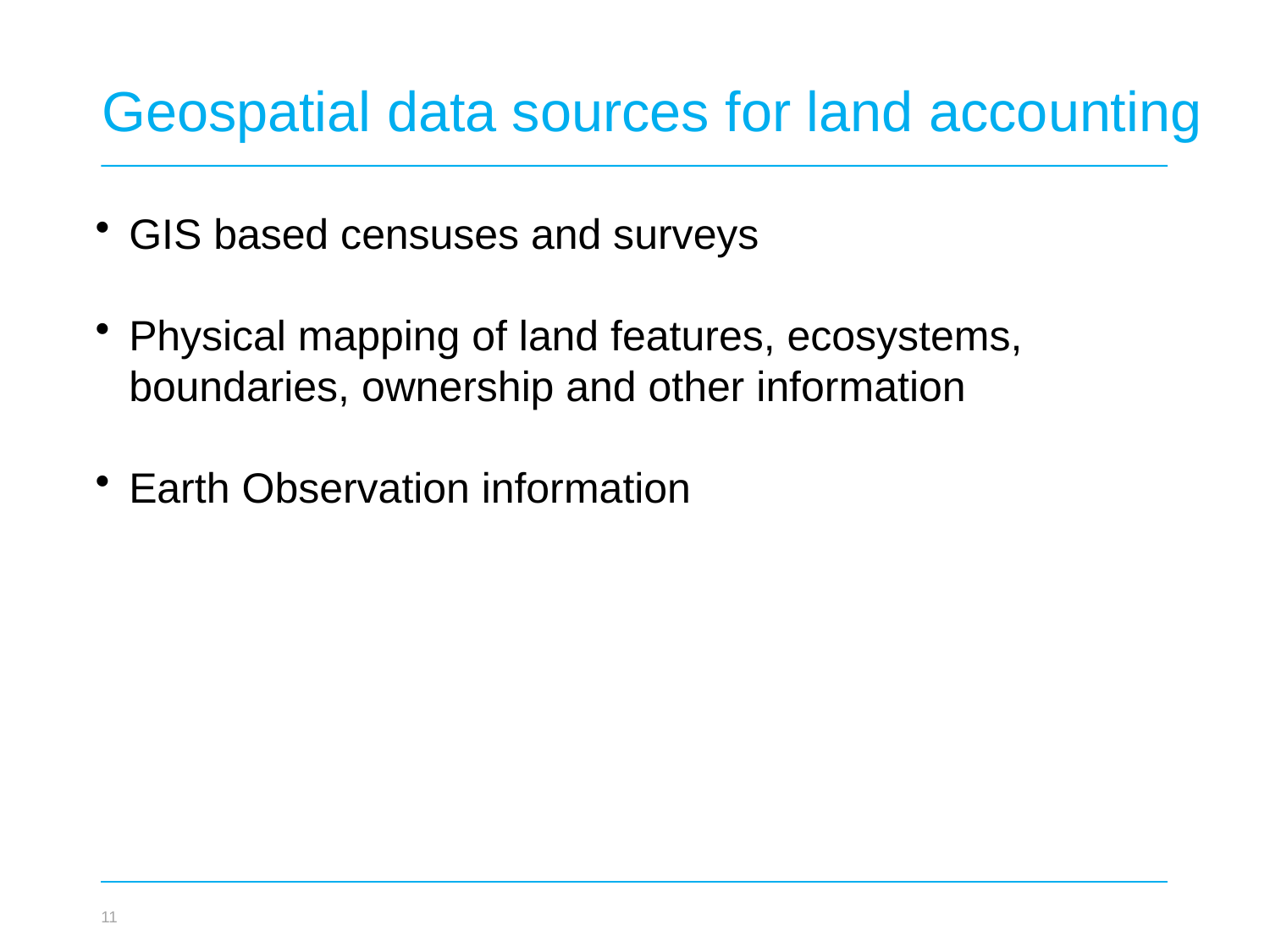

Geospatial data sources for land accounting

GIS based censuses and surveys

Physical mapping of land features, ecosystems, boundaries, ownership and other information

Earth Observation information
Photo credit to be given
as shown alongside
(in black or in white)
© NABU/Holger Schulz

11